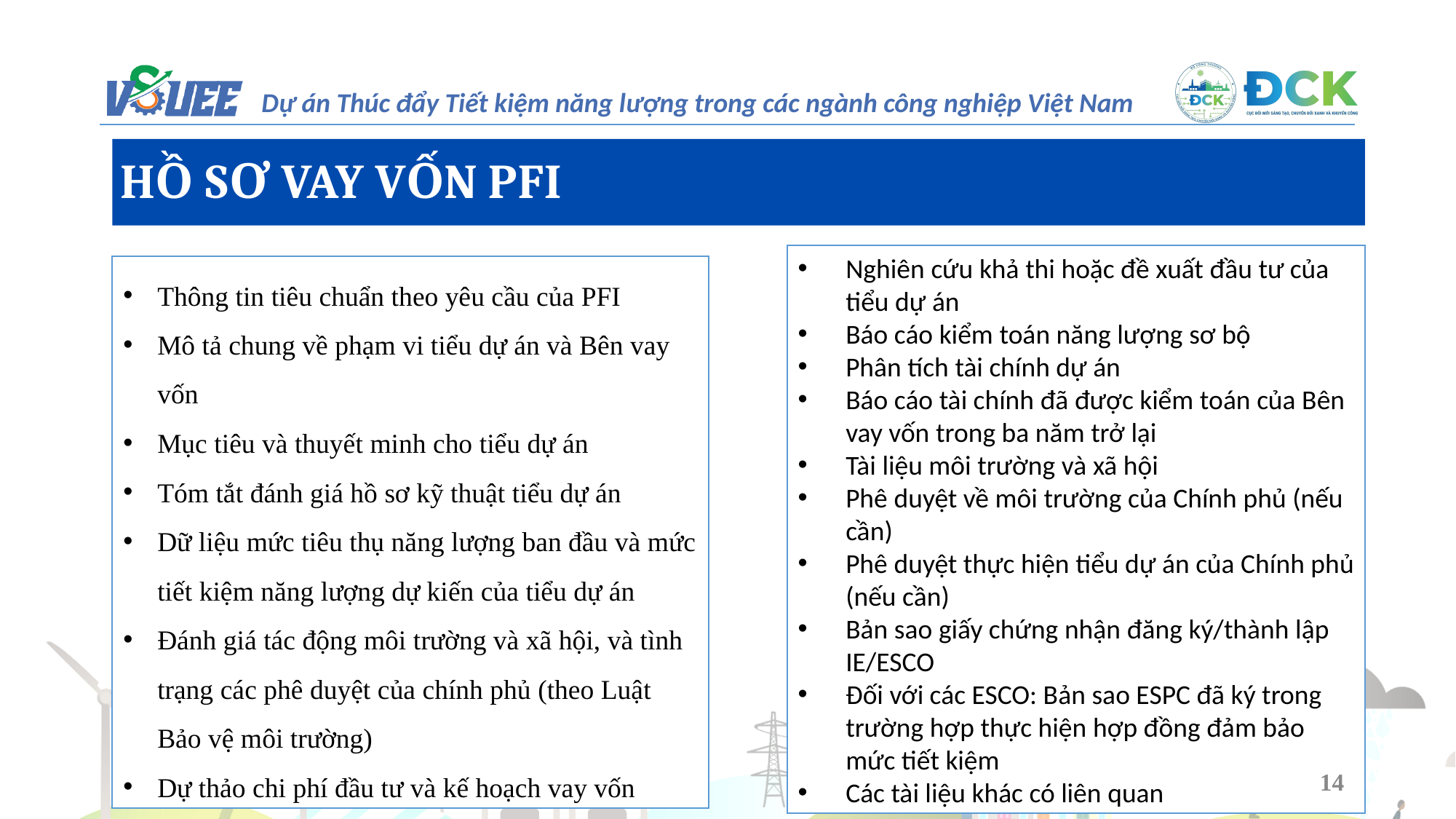

HỒ SƠ VAY VỐN PFI
Nghiên cứu khả thi hoặc đề xuất đầu tư của tiểu dự án
Báo cáo kiểm toán năng lượng sơ bộ
Phân tích tài chính dự án
Báo cáo tài chính đã được kiểm toán của Bên vay vốn trong ba năm trở lại
Tài liệu môi trường và xã hội
Phê duyệt về môi trường của Chính phủ (nếu cần)
Phê duyệt thực hiện tiểu dự án của Chính phủ (nếu cần)
Bản sao giấy chứng nhận đăng ký/thành lập IE/ESCO
Đối với các ESCO: Bản sao ESPC đã ký trong trường hợp thực hiện hợp đồng đảm bảo mức tiết kiệm
Các tài liệu khác có liên quan
Thông tin tiêu chuẩn theo yêu cầu của PFI
Mô tả chung về phạm vi tiểu dự án và Bên vay vốn
Mục tiêu và thuyết minh cho tiểu dự án
Tóm tắt đánh giá hồ sơ kỹ thuật tiểu dự án
Dữ liệu mức tiêu thụ năng lượng ban đầu và mức tiết kiệm năng lượng dự kiến của tiểu dự án
Đánh giá tác động môi trường và xã hội, và tình trạng các phê duyệt của chính phủ (theo Luật Bảo vệ môi trường)
Dự thảo chi phí đầu tư và kế hoạch vay vốn
14